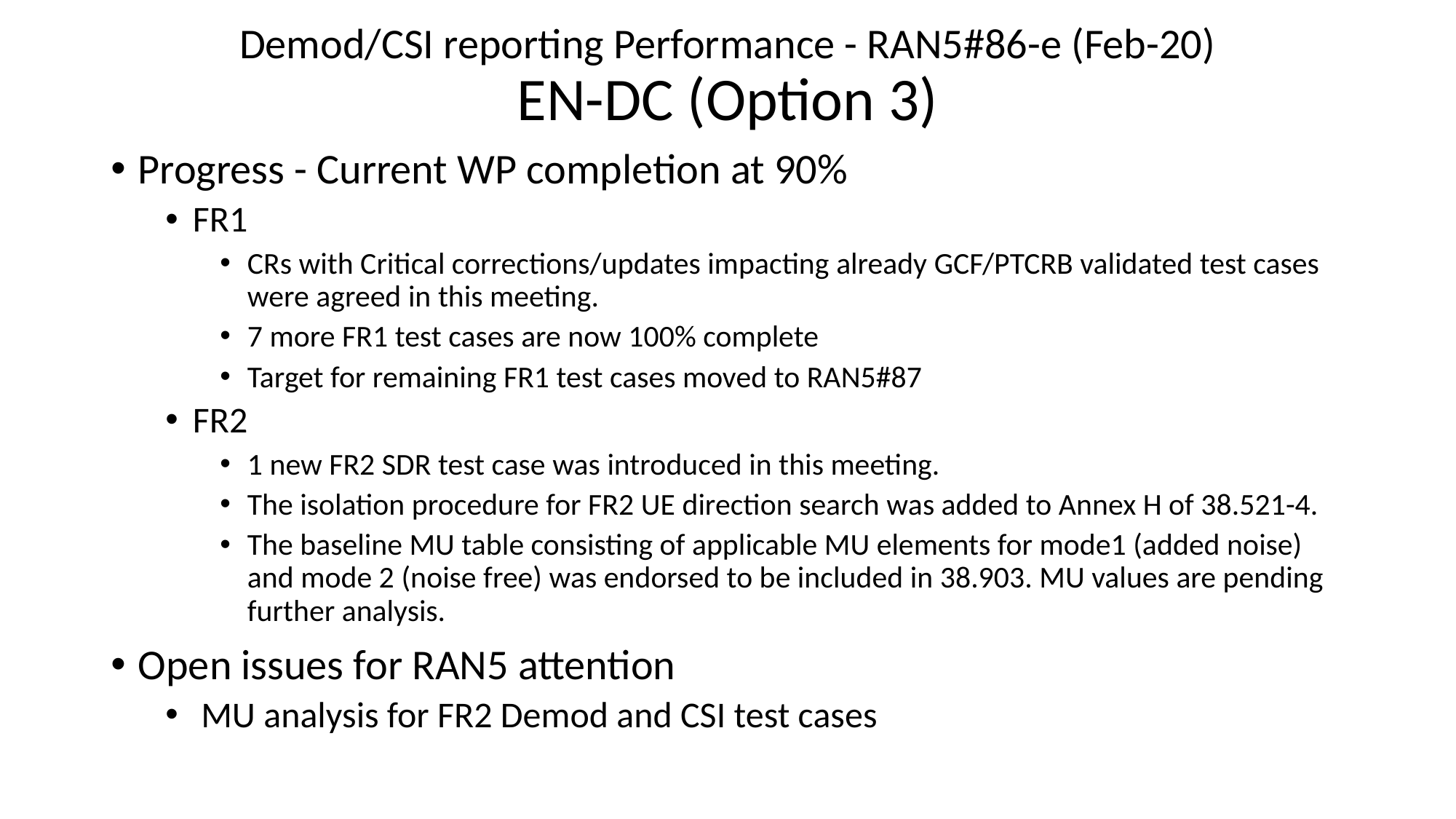

# Demod/CSI reporting Performance - RAN5#86-e (Feb-20) EN-DC (Option 3)
Progress - Current WP completion at 90%
FR1
CRs with Critical corrections/updates impacting already GCF/PTCRB validated test cases were agreed in this meeting.
7 more FR1 test cases are now 100% complete
Target for remaining FR1 test cases moved to RAN5#87
FR2
1 new FR2 SDR test case was introduced in this meeting.
The isolation procedure for FR2 UE direction search was added to Annex H of 38.521-4.
The baseline MU table consisting of applicable MU elements for mode1 (added noise) and mode 2 (noise free) was endorsed to be included in 38.903. MU values are pending further analysis.
Open issues for RAN5 attention
 MU analysis for FR2 Demod and CSI test cases